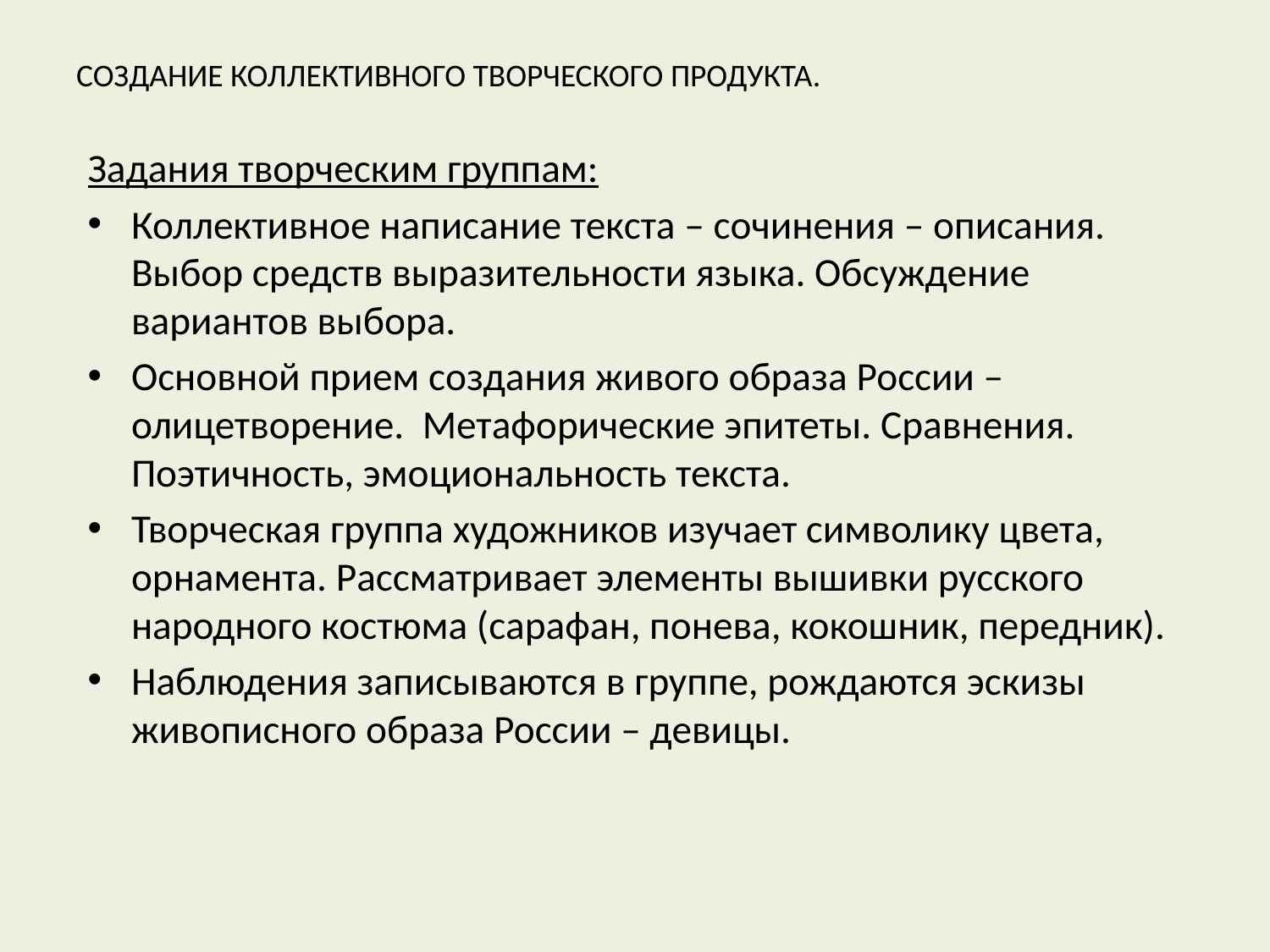

# СОЗДАНИЕ КОЛЛЕКТИВНОГО ТВОРЧЕСКОГО ПРОДУКТА.
Задания творческим группам:
Коллективное написание текста – сочинения – описания. Выбор средств выразительности языка. Обсуждение вариантов выбора.
Основной прием создания живого образа России – олицетворение.  Метафорические эпитеты. Сравнения. Поэтичность, эмоциональность текста.
Творческая группа художников изучает символику цвета, орнамента. Рассматривает элементы вышивки русского народного костюма (сарафан, понева, кокошник, передник).
Наблюдения записываются в группе, рождаются эскизы живописного образа России – девицы.